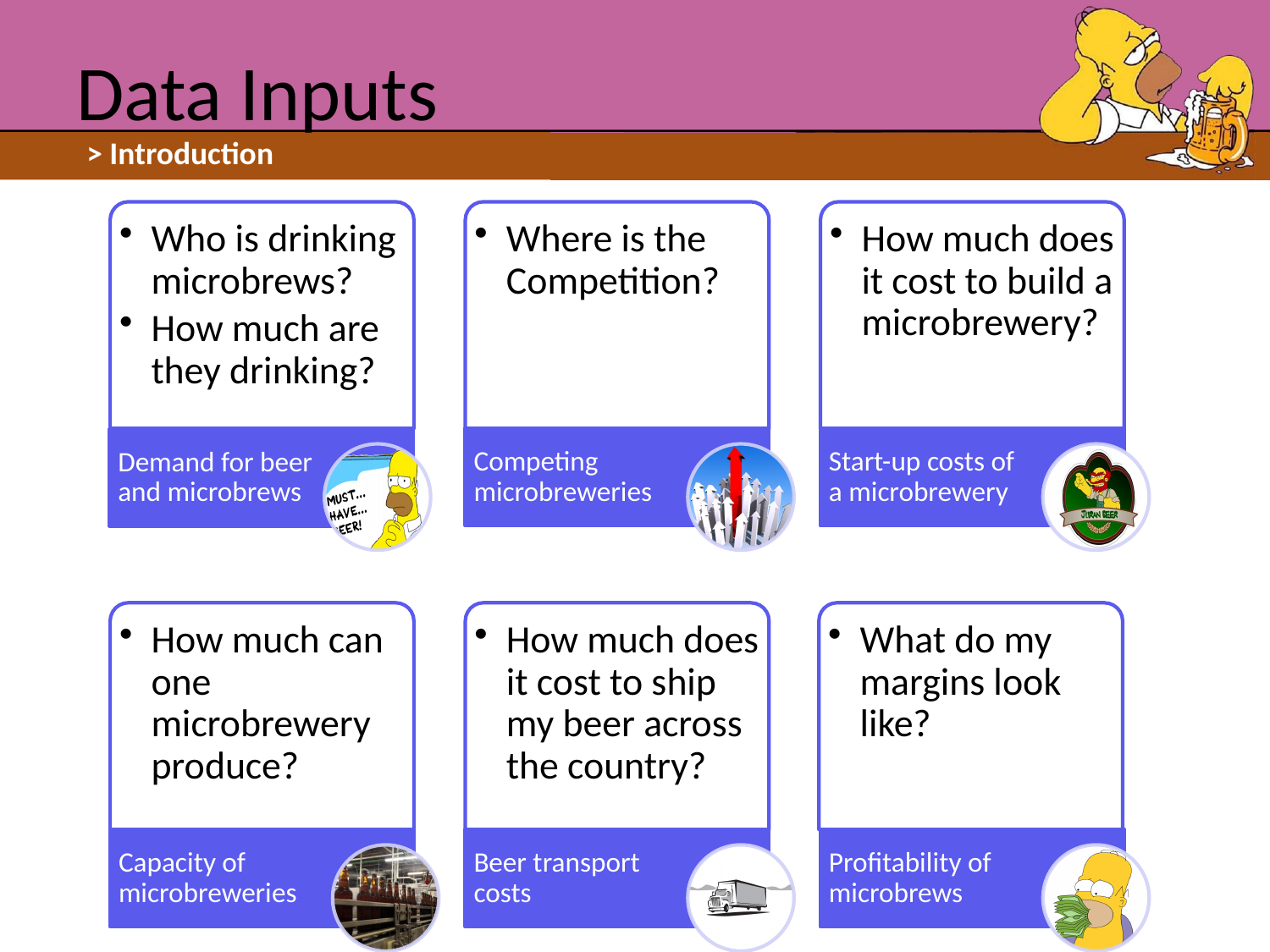

# Data Inputs
Who is drinking microbrews?
How much are they drinking?
Demand for beer and microbrews
Where is the Competition?
Competing microbreweries
How much does it cost to build a microbrewery?
Start-up costs of a microbrewery
How much can one microbrewery produce?
Capacity of microbreweries
How much does it cost to ship my beer across the country?
Beer transport costs
What do my margins look like?
Profitability of microbrews